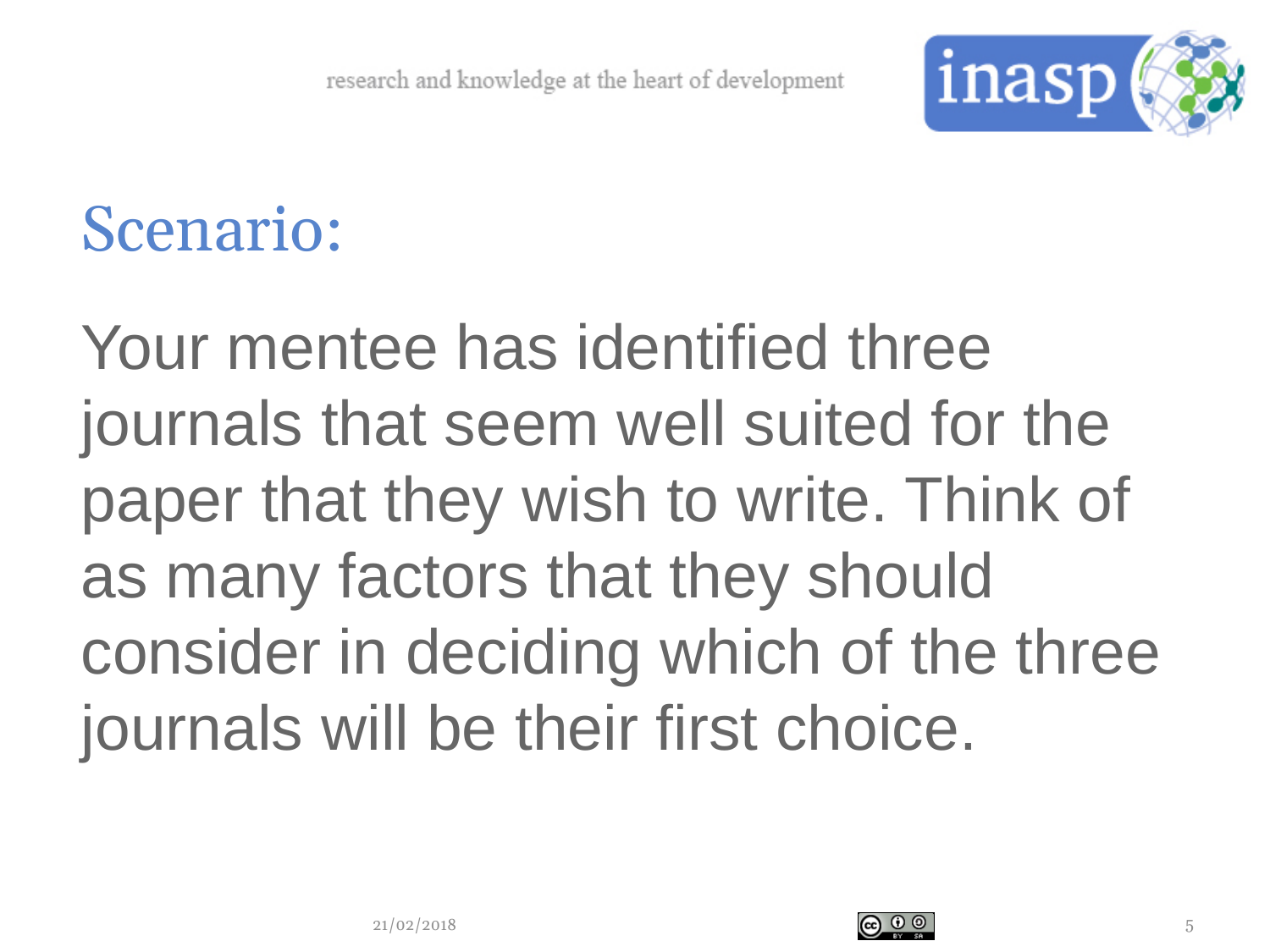

Scenario:

Your mentee has identified three journals that seem well suited for the paper that they wish to write. Think of as many factors that they should consider in deciding which of the three journals will be their first choice.

21/02/2018

5